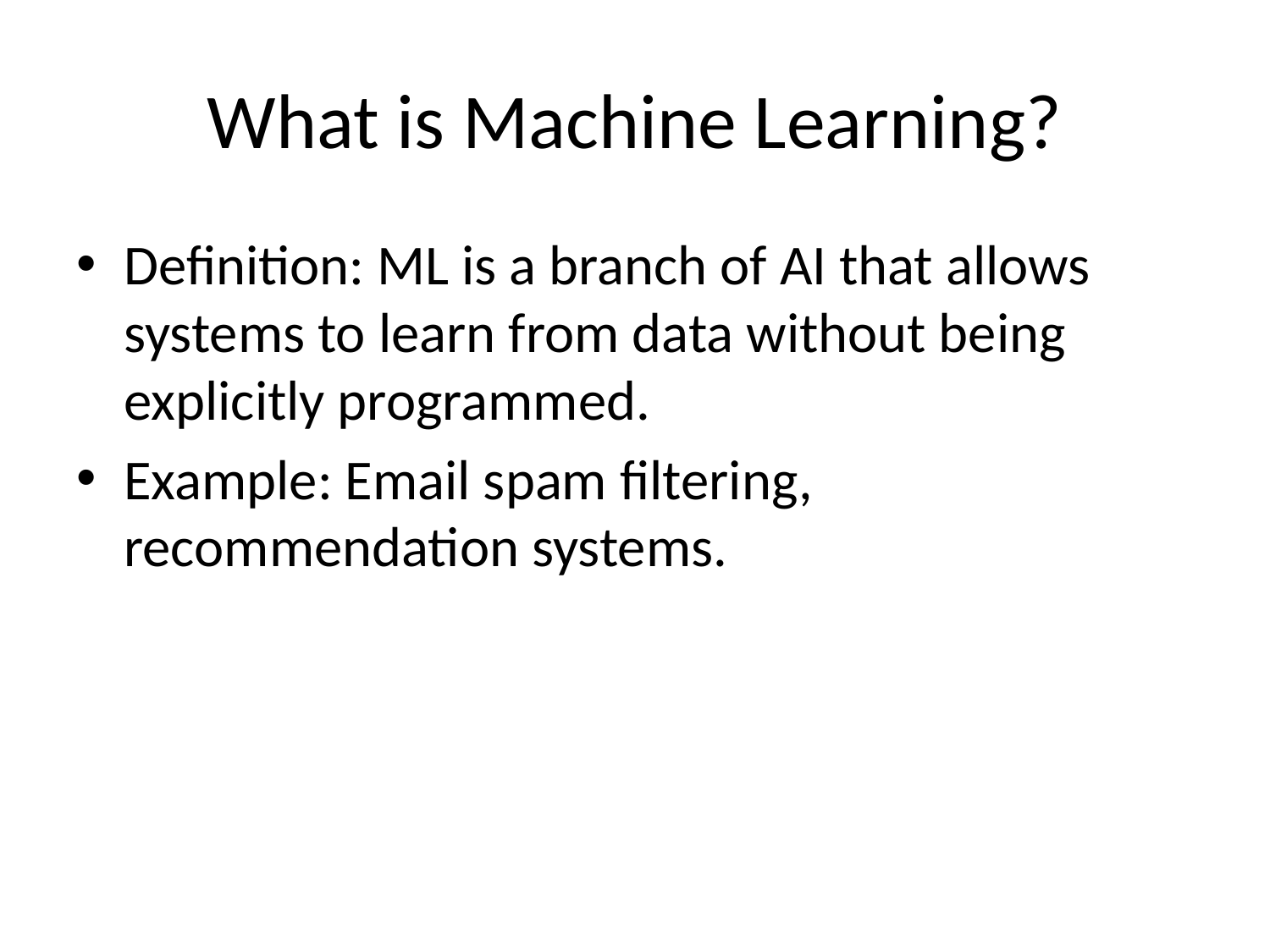

# What is Machine Learning?
Definition: ML is a branch of AI that allows systems to learn from data without being explicitly programmed.
Example: Email spam filtering, recommendation systems.